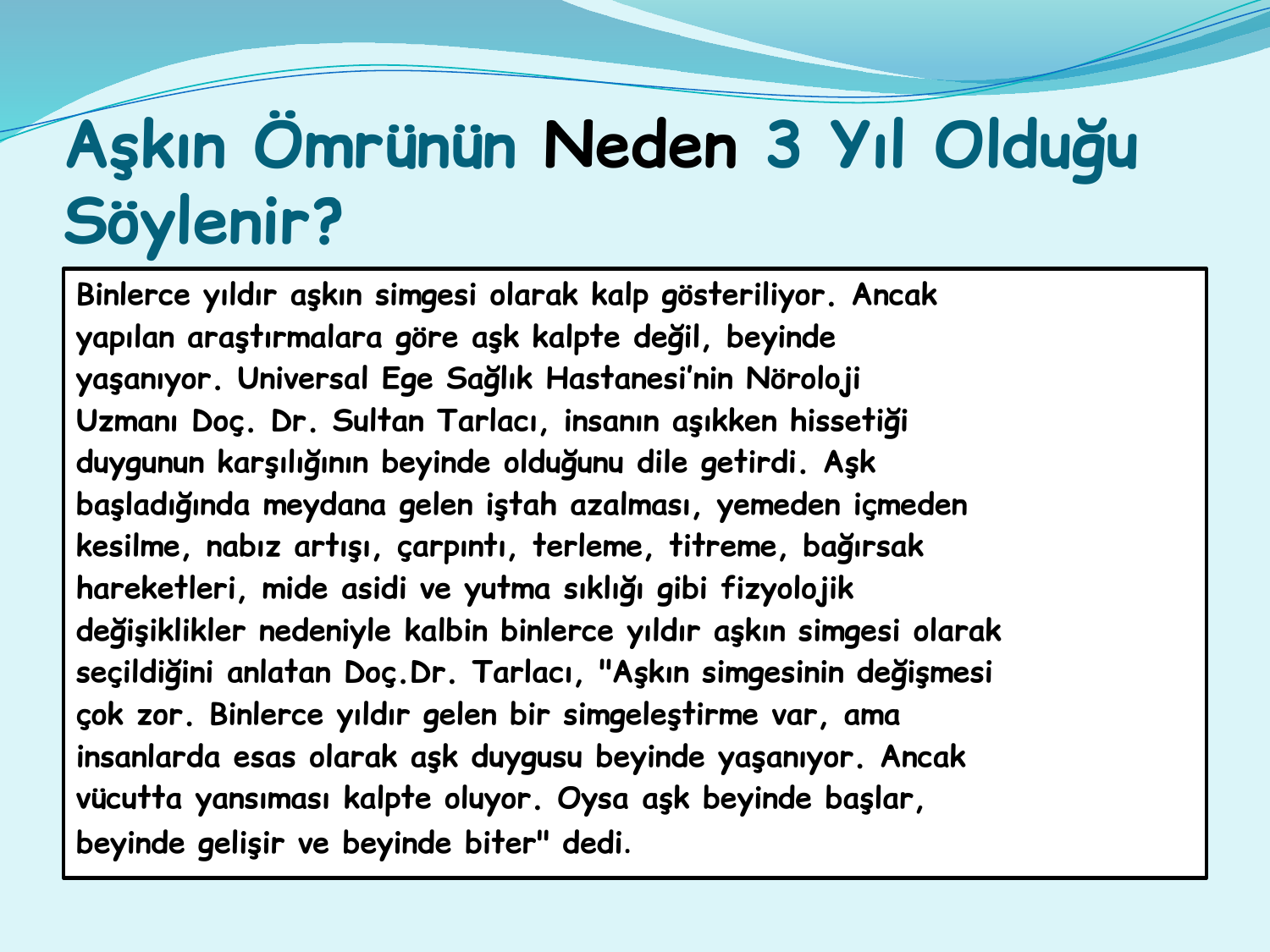

# Aşkın Ömrünün Neden 3 Yıl Olduğu Söylenir?
Binlerce yıldır aşkın simgesi olarak kalp gösteriliyor. Ancak
yapılan araştırmalara göre aşk kalpte değil, beyinde
yaşanıyor. Universal Ege Sağlık Hastanesi’nin Nöroloji
Uzmanı Doç. Dr. Sultan Tarlacı, insanın aşıkken hissetiği
duygunun karşılığının beyinde olduğunu dile getirdi. Aşk
başladığında meydana gelen iştah azalması, yemeden içmeden
kesilme, nabız artışı, çarpıntı, terleme, titreme, bağırsak
hareketleri, mide asidi ve yutma sıklığı gibi fizyolojik
değişiklikler nedeniyle kalbin binlerce yıldır aşkın simgesi olarak
seçildiğini anlatan Doç.Dr. Tarlacı, "Aşkın simgesinin değişmesi
çok zor. Binlerce yıldır gelen bir simgeleştirme var, ama
insanlarda esas olarak aşk duygusu beyinde yaşanıyor. Ancak
vücutta yansıması kalpte oluyor. Oysa aşk beyinde başlar,
beyinde gelişir ve beyinde biter" dedi.